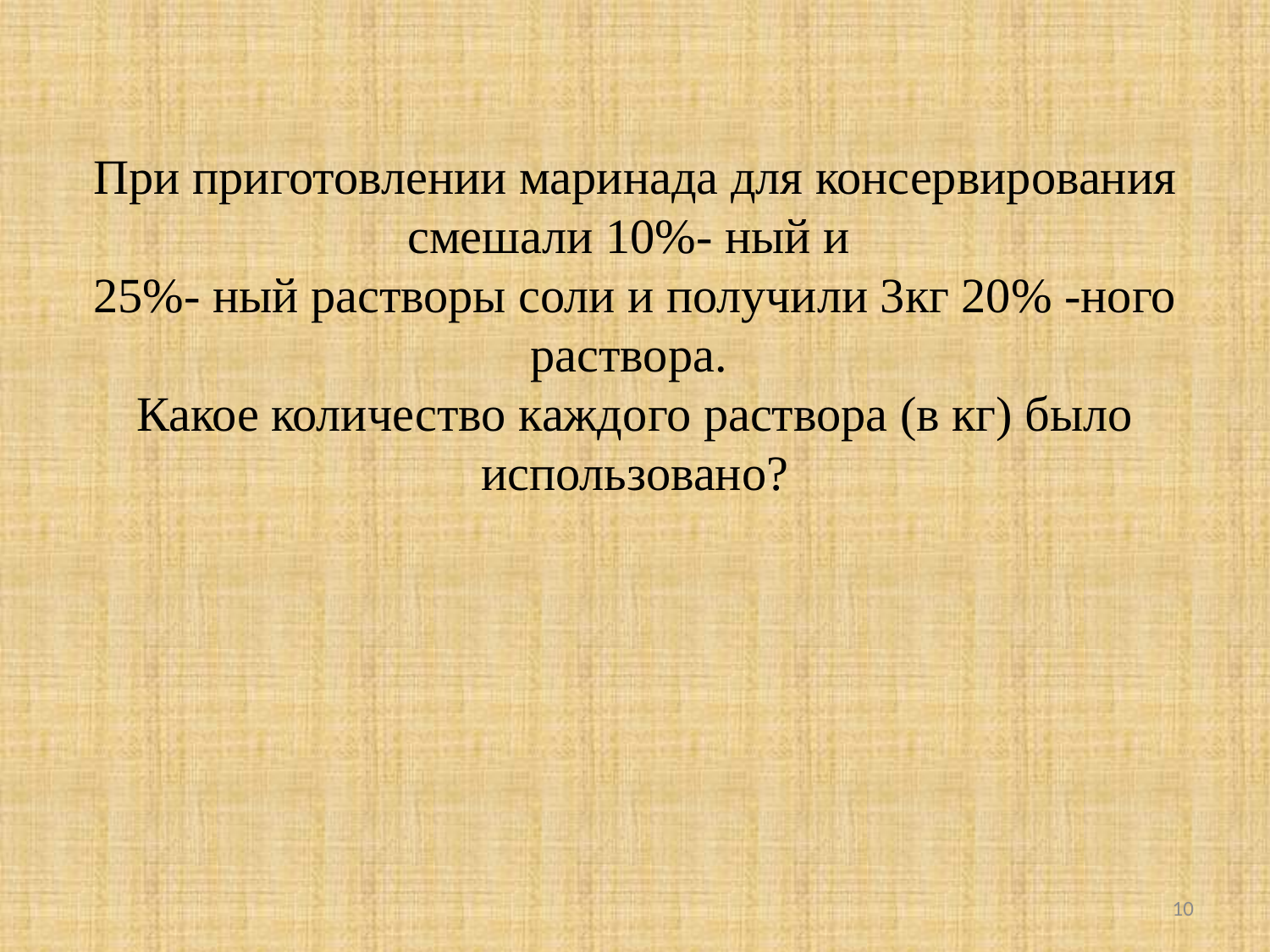

# При приготовлении маринада для консервирования смешали 10%- ный и 25%- ный растворы соли и получили 3кг 20% -ного раствора. Какое количество каждого раствора (в кг) было использовано?

10